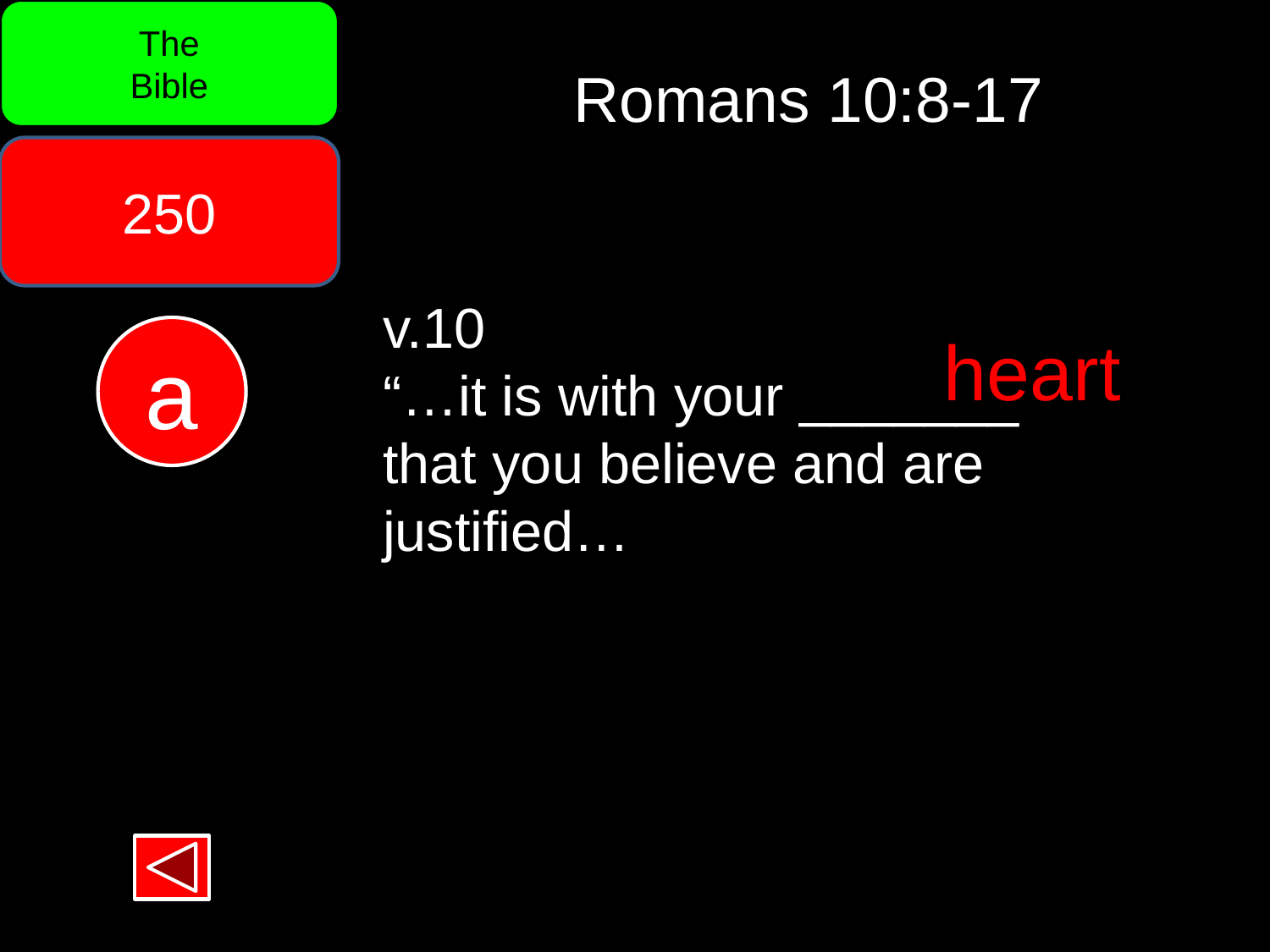

The
Bible
Romans 10:8-17
250
v.10
“…it is with your _______
that you believe and are justified…
a
heart